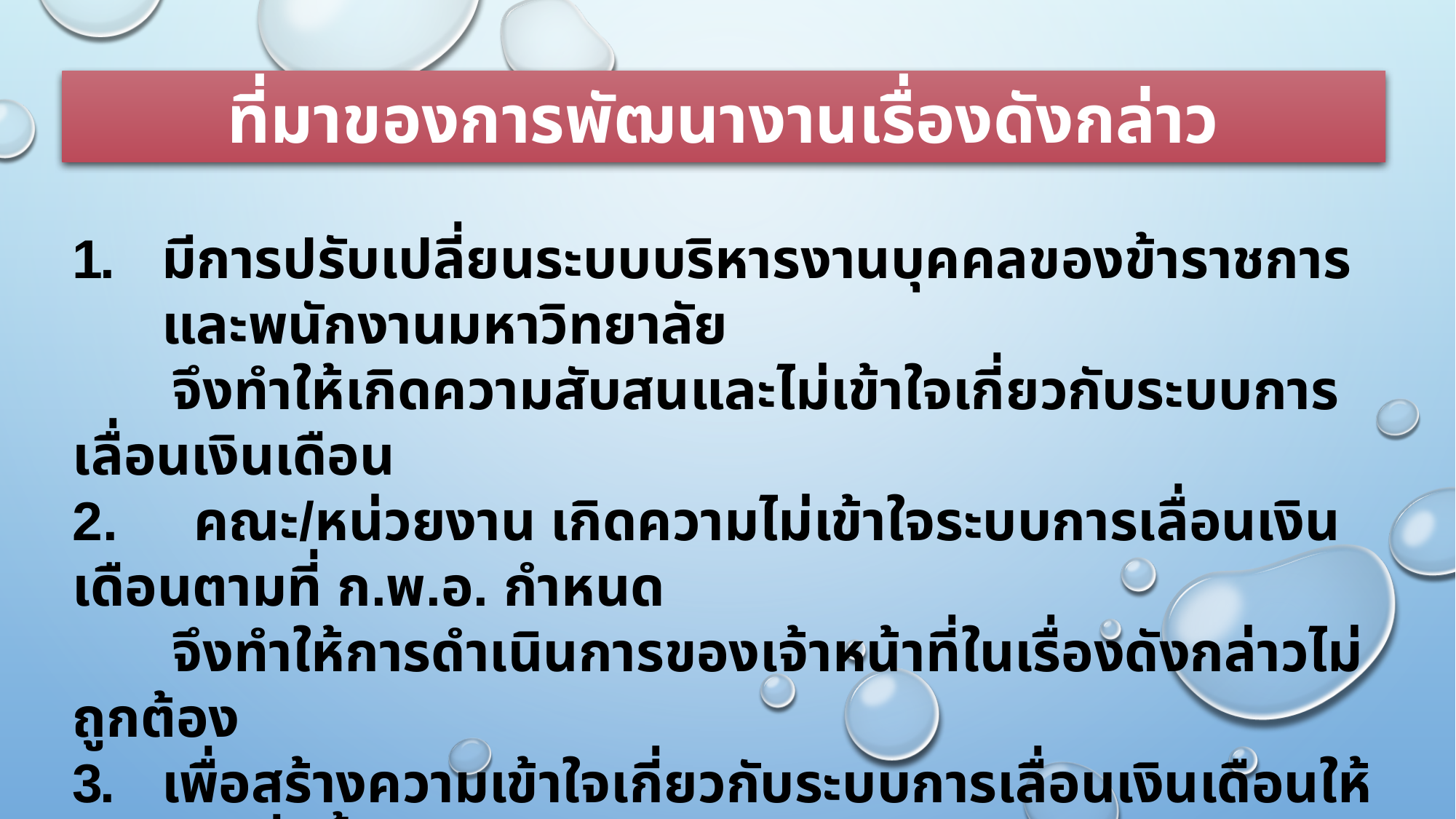

ที่มาของการพัฒนางานเรื่องดังกล่าว
มีการปรับเปลี่ยนระบบบริหารงานบุคคลของข้าราชการ และพนักงานมหาวิทยาลัย
       จึงทำให้เกิดความสับสนและไม่เข้าใจเกี่ยวกับระบบการเลื่อนเงินเดือน
2.     คณะ/หน่วยงาน เกิดความไม่เข้าใจระบบการเลื่อนเงินเดือนตามที่ ก.พ.อ. กำหนด
       จึงทำให้การดำเนินการของเจ้าหน้าที่ในเรื่องดังกล่าวไม่ถูกต้อง
เพื่อสร้างความเข้าใจเกี่ยวกับระบบการเลื่อนเงินเดือนให้ง่ายยิ่งขึ้น และอำนวย
	   ความสะดวกให้แก่คณะ/หน่วยงาน งานระบบเงินเดือนฯ จึงได้ดำเนินการพัฒนา
       ระบบการเลื่อนเงินเดือนให้เกิดความคล่องตัวมากขึ้น